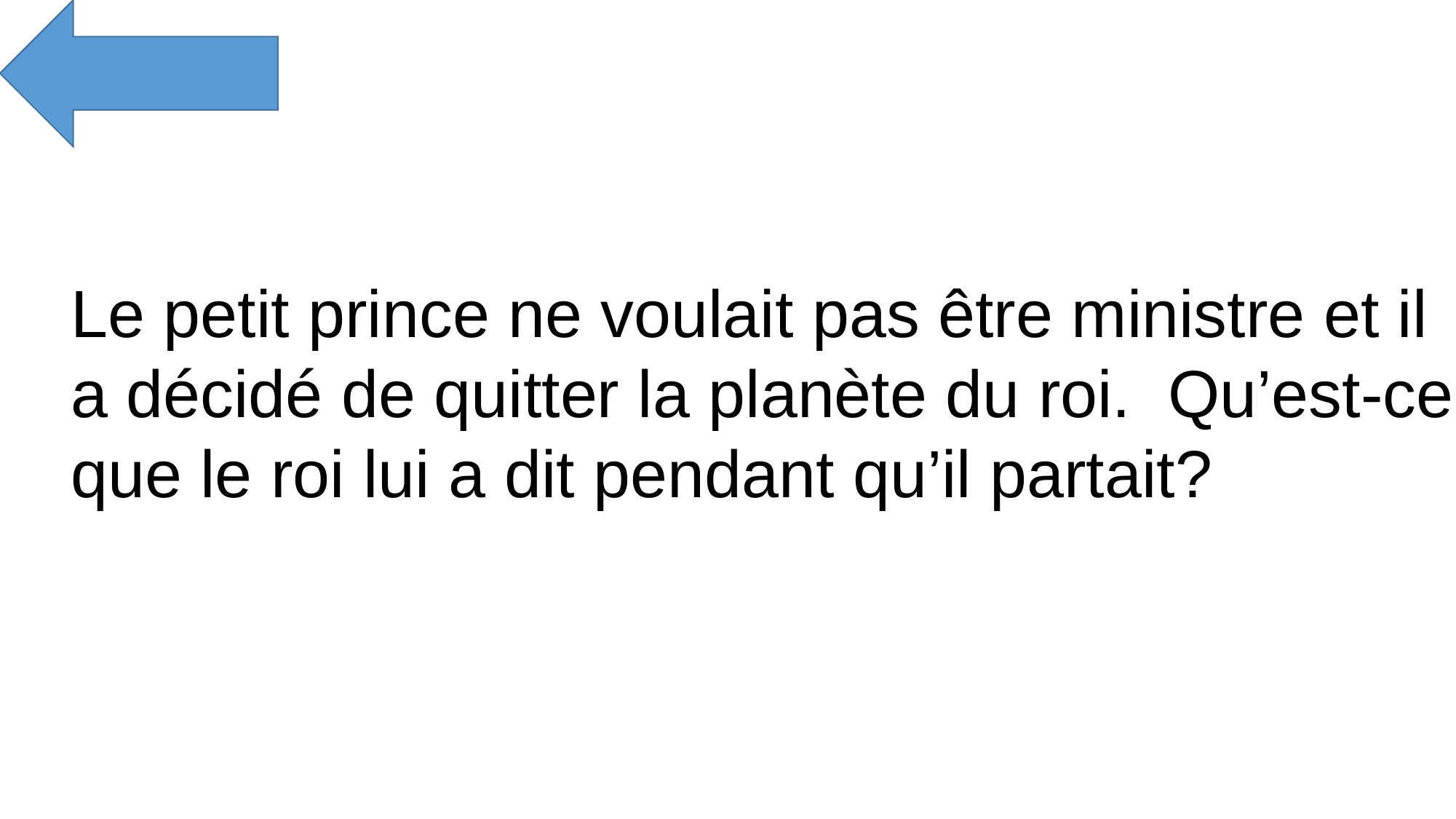

Le petit prince ne voulait pas être ministre et il a décidé de quitter la planète du roi.  Qu’est-ce que le roi lui a dit pendant qu’il partait?